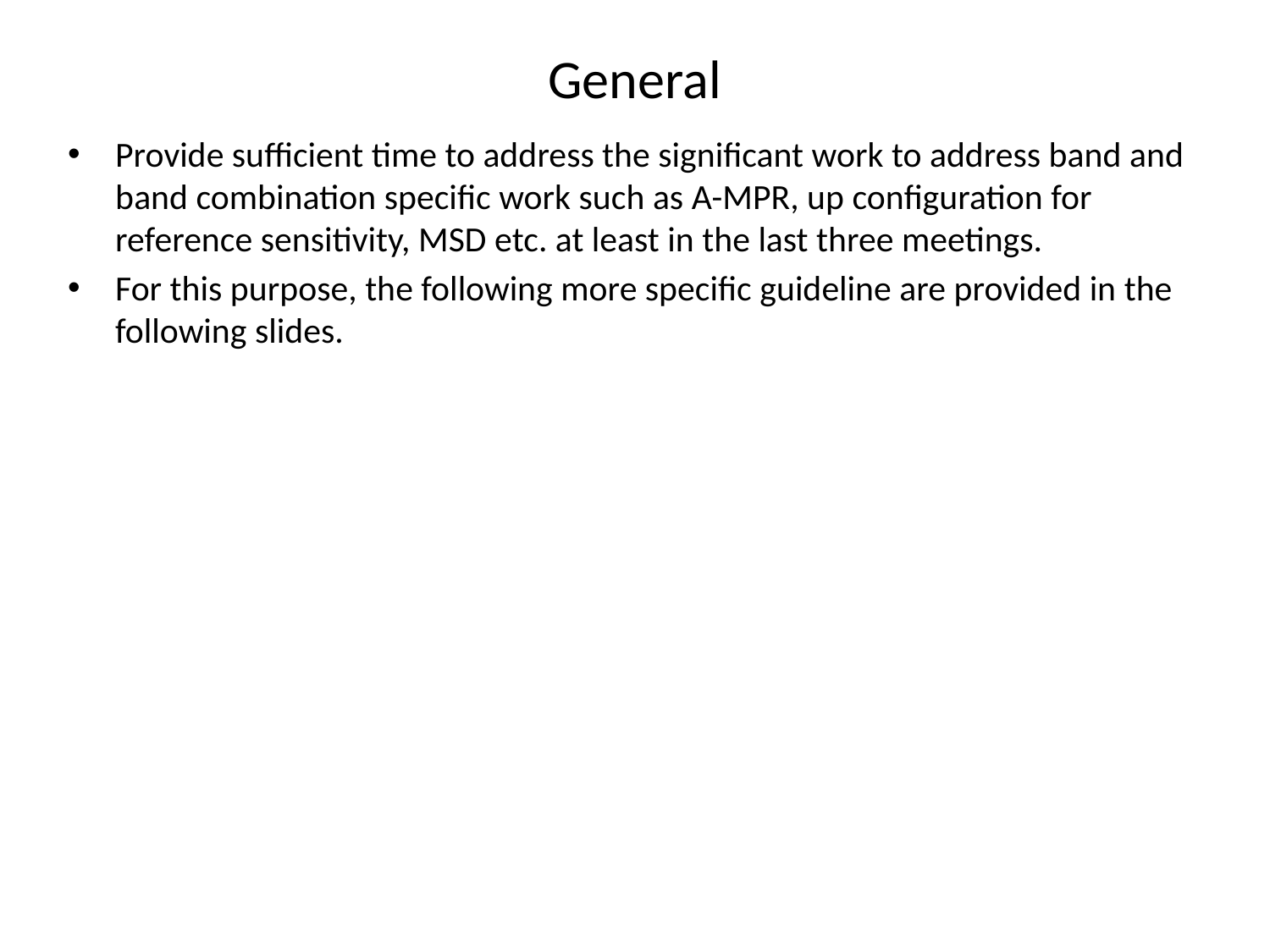

# General
Provide sufficient time to address the significant work to address band and band combination specific work such as A-MPR, up configuration for reference sensitivity, MSD etc. at least in the last three meetings.
For this purpose, the following more specific guideline are provided in the following slides.